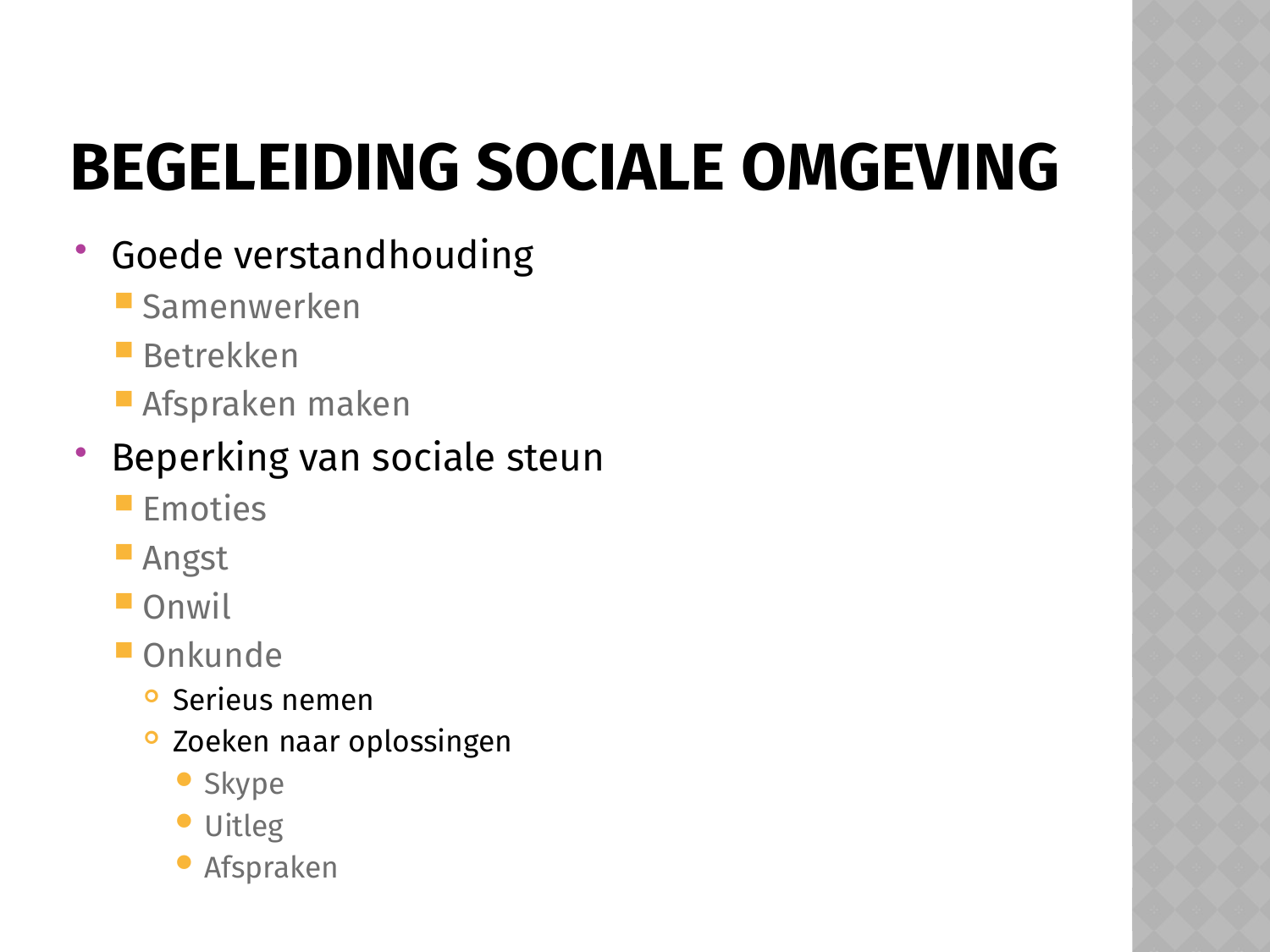

# Begeleiding sociale omgeving
Goede verstandhouding
Samenwerken
Betrekken
Afspraken maken
Beperking van sociale steun
Emoties
Angst
Onwil
Onkunde
Serieus nemen
Zoeken naar oplossingen
Skype
Uitleg
Afspraken